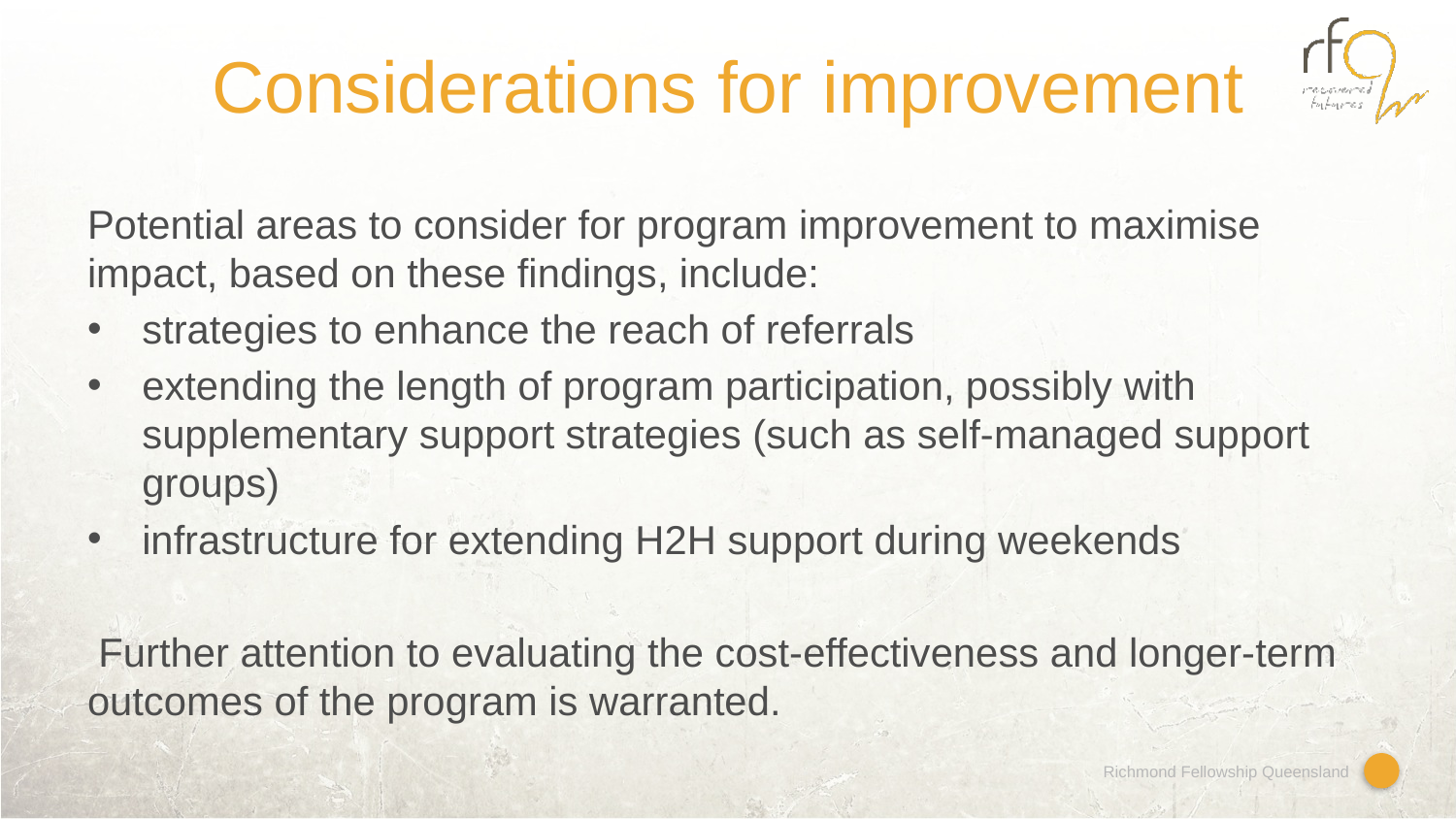

# Considerations for improvement
Potential areas to consider for program improvement to maximise impact, based on these findings, include:
strategies to enhance the reach of referrals
extending the length of program participation, possibly with supplementary support strategies (such as self-managed support groups)
infrastructure for extending H2H support during weekends

 Further attention to evaluating the cost-effectiveness and longer-term outcomes of the program is warranted.